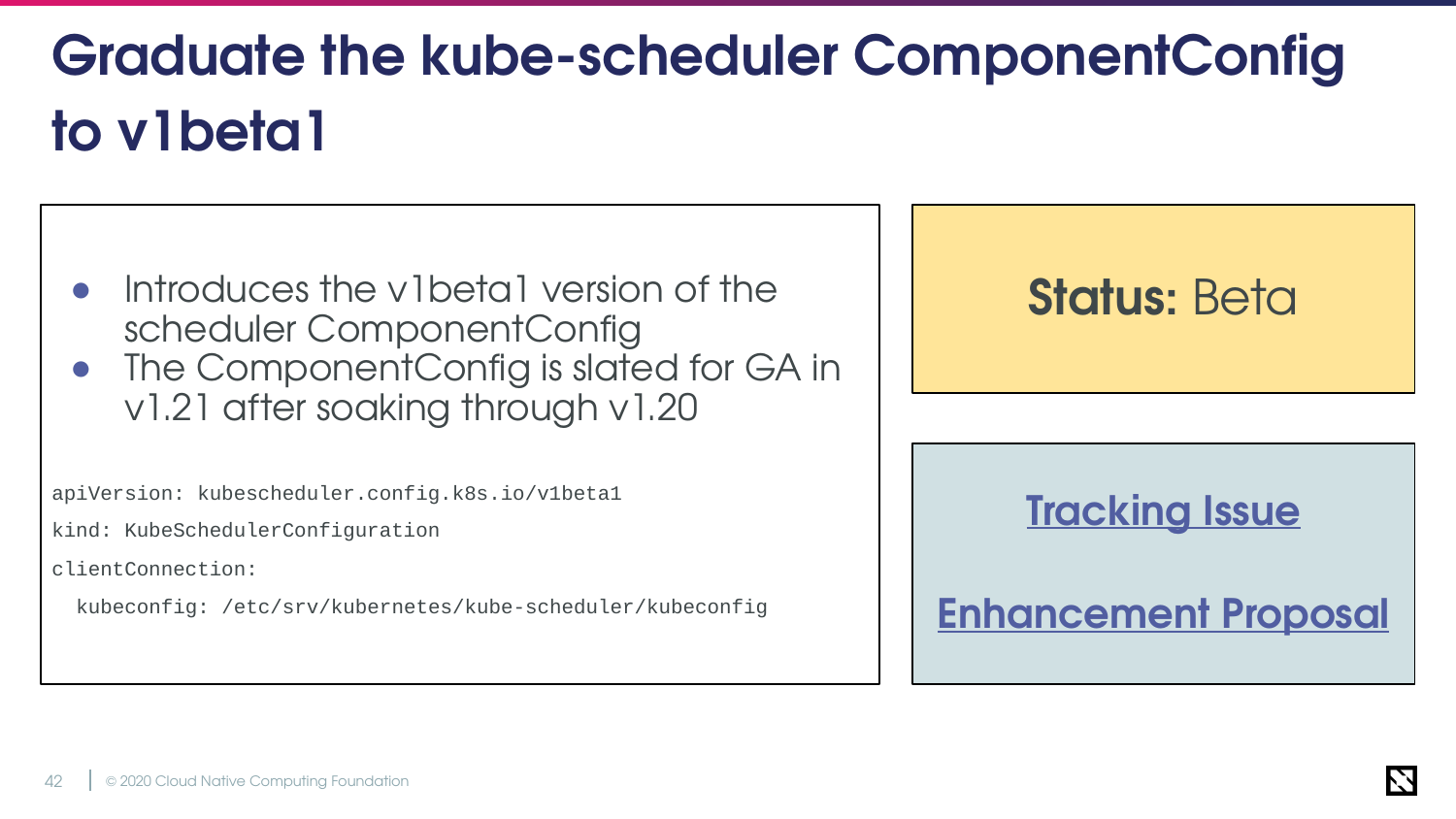

# Graduate the kube-scheduler ComponentConfig to v1beta1
Introduces the v1beta1 version of the scheduler ComponentConfig
The ComponentConfig is slated for GA in v1.21 after soaking through v1.20

apiVersion: kubescheduler.config.k8s.io/v1beta1
kind: KubeSchedulerConfiguration
clientConnection:
  kubeconfig: /etc/srv/kubernetes/kube-scheduler/kubeconfig
Status: Beta
Tracking Issue
Enhancement Proposal